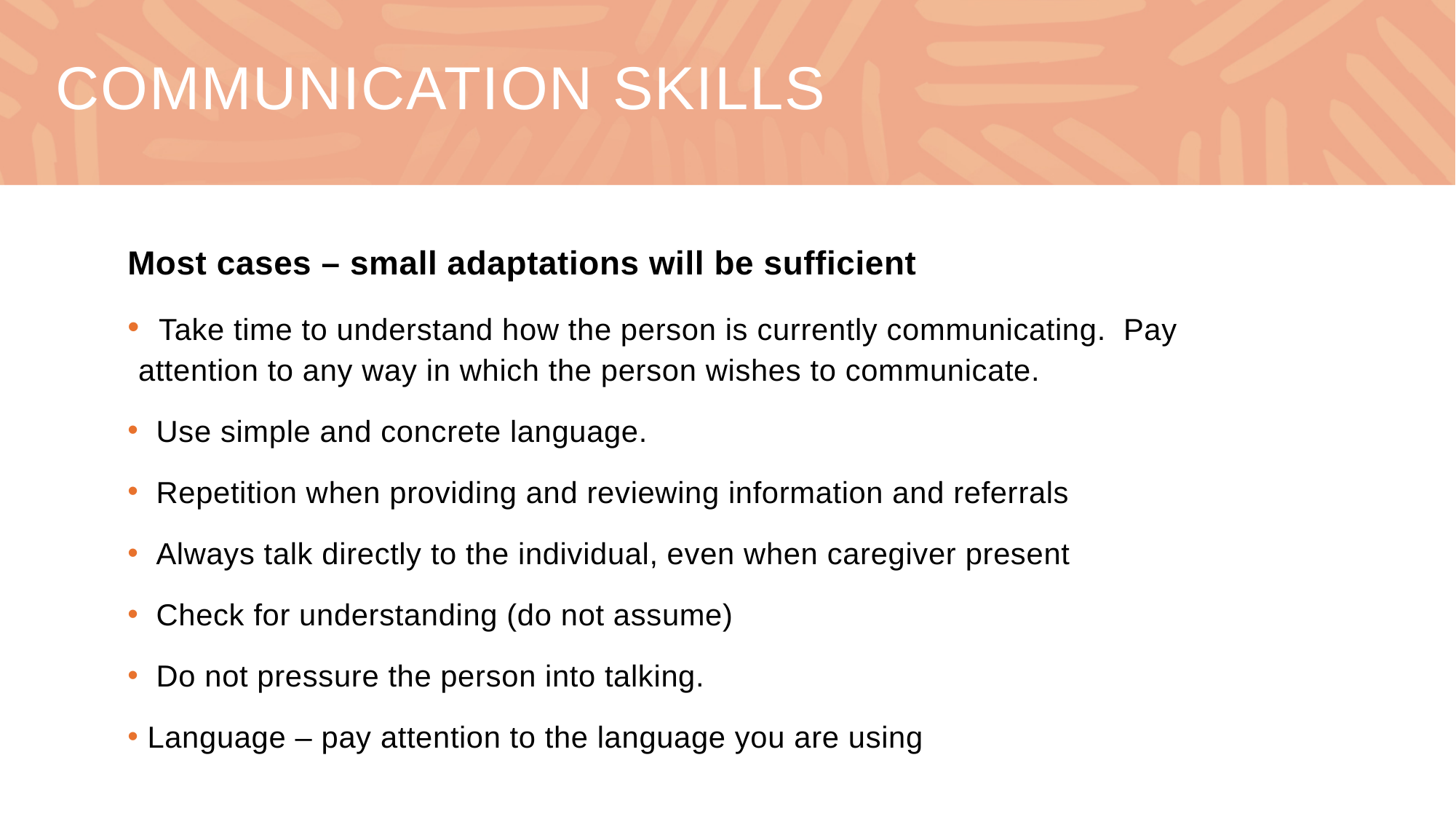

# Communication skills
Most cases – small adaptations will be sufficient
  Take time to understand how the person is currently communicating.  Pay attention to any way in which the person wishes to communicate.
  Use simple and concrete language.
  Repetition when providing and reviewing information and referrals
  Always talk directly to the individual, even when caregiver present
  Check for understanding (do not assume)
  Do not pressure the person into talking.
 Language – pay attention to the language you are using